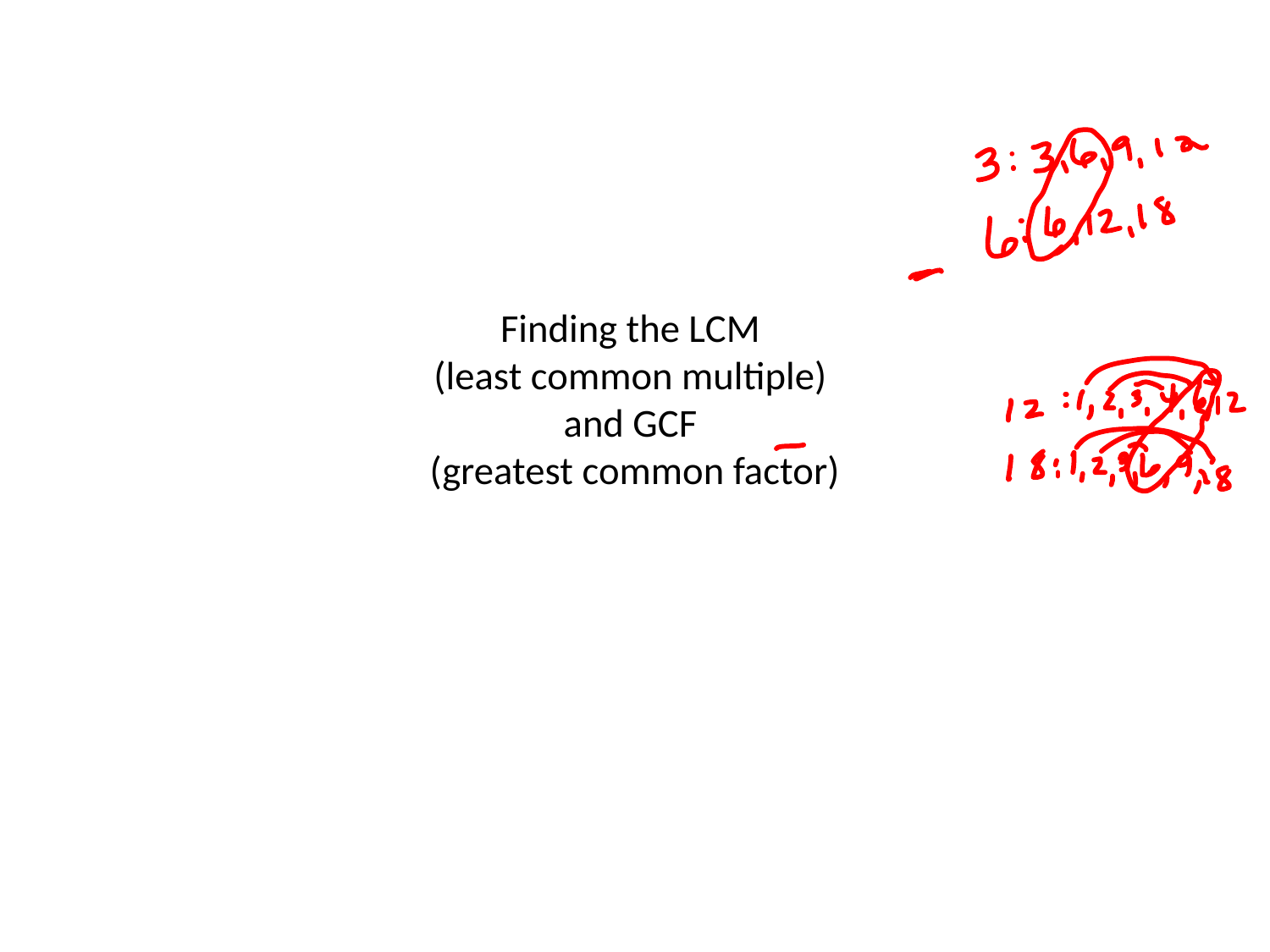

# Finding the LCM (least common multiple) and GCF (greatest common factor)